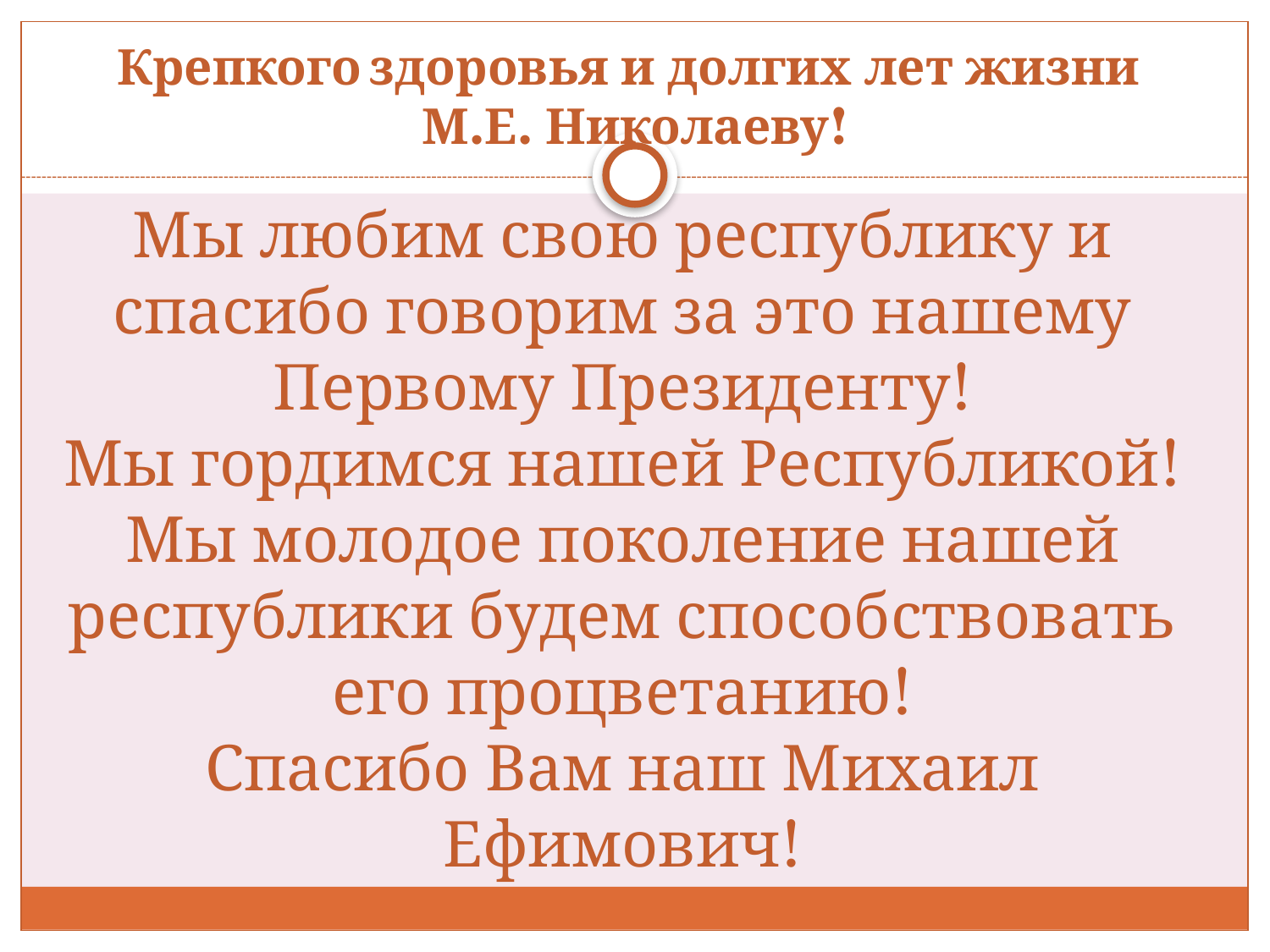

Крепкого здоровья и долгих лет жизни
М.Е. Николаеву!
# Мы любим свою республику и спасибо говорим за это нашему Первому Президенту! Мы гордимся нашей Республикой! Мы молодое поколение нашей республики будем способствовать его процветанию! Спасибо Вам наш Михаил Ефимович!